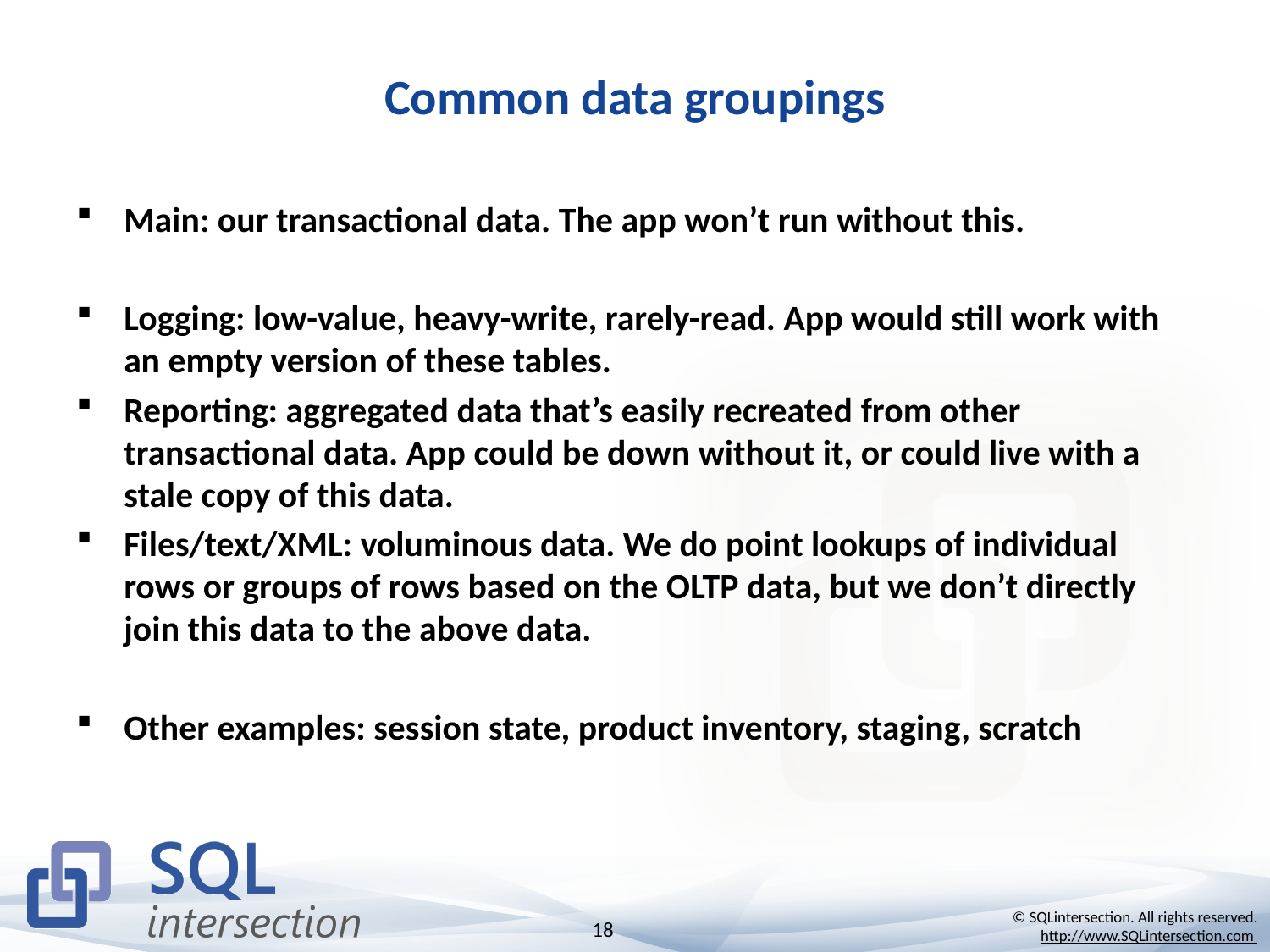

# Common data groupings
Main: our transactional data. The app won’t run without this.

Logging: low-value, heavy-write, rarely-read. App would still work with an empty version of these tables.
Reporting: aggregated data that’s easily recreated from other transactional data. App could be down without it, or could live with a stale copy of this data.
Files/text/XML: voluminous data. We do point lookups of individual rows or groups of rows based on the OLTP data, but we don’t directly join this data to the above data.

Other examples: session state, product inventory, staging, scratch